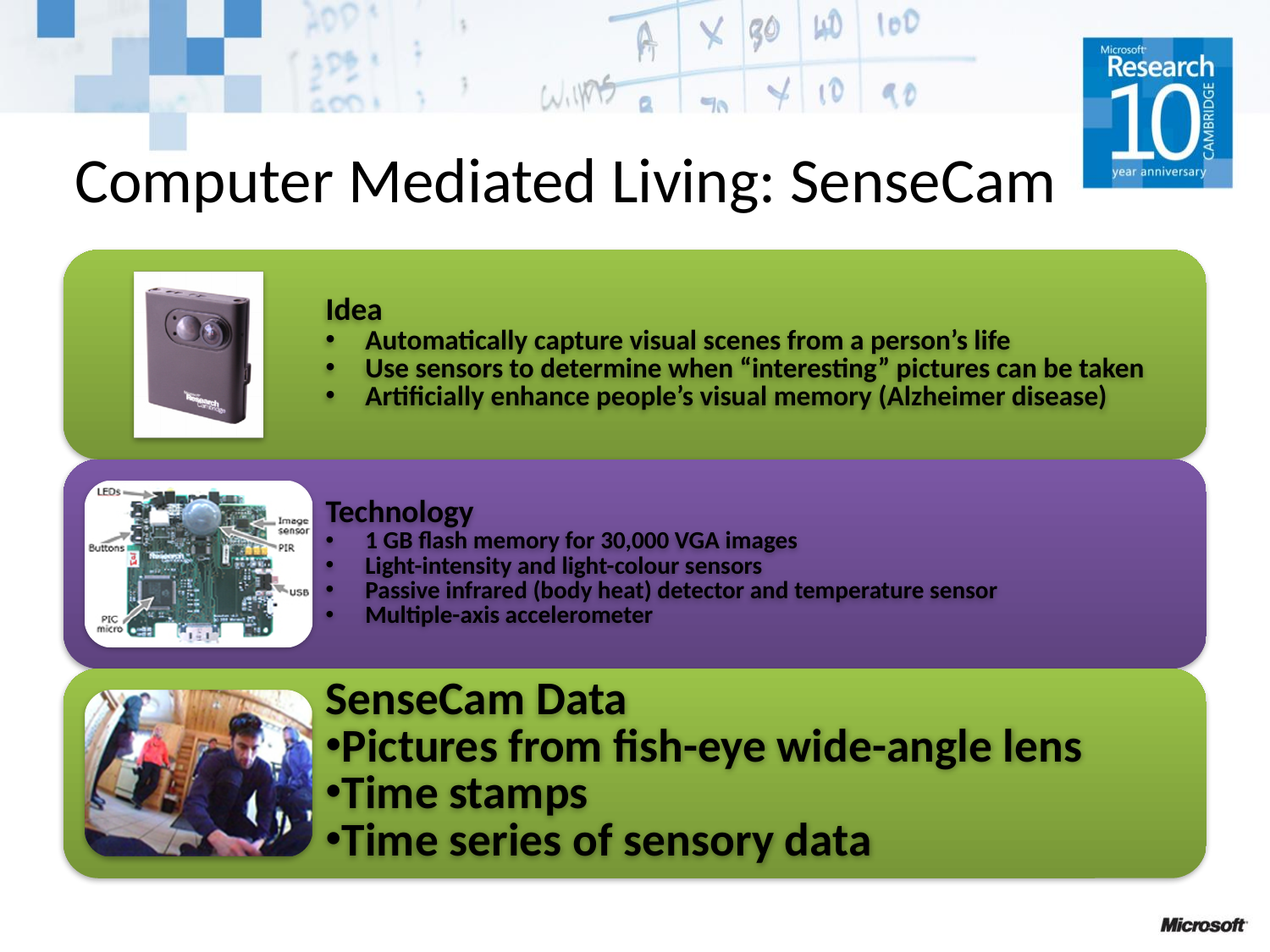

# Computer Mediated Living: SenseCam
Idea
Use sensors to determine when “interesting” pictures can be taken
Artificially enhance people’s visual memory (Alzheimer disease)
Technology
SenseCam Data
Automatically capture visual scenes from a person’s life
Light-intensity and light-colour sensors
1 GB flash memory for 30,000 VGA images
Passive infrared (body heat) detector and temperature sensor
Multiple-axis accelerometer
Pictures from fish-eye wide-angle lens
Time stamps
Time series of sensory data